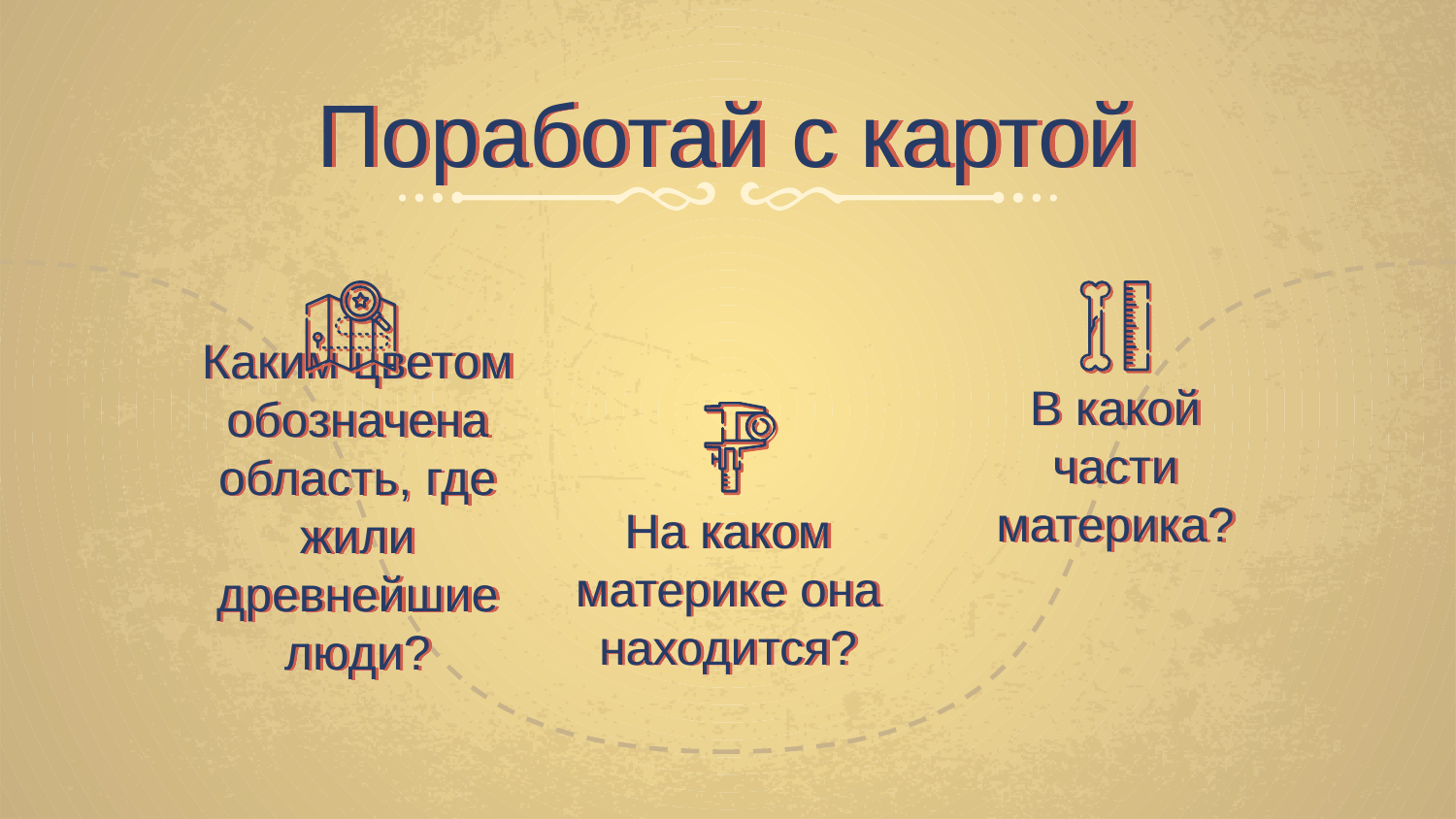

Поработай с картой

# Каким цветом обозначена область, где жили древнейшие люди?
В какой части материка?

На каком материке она находится?